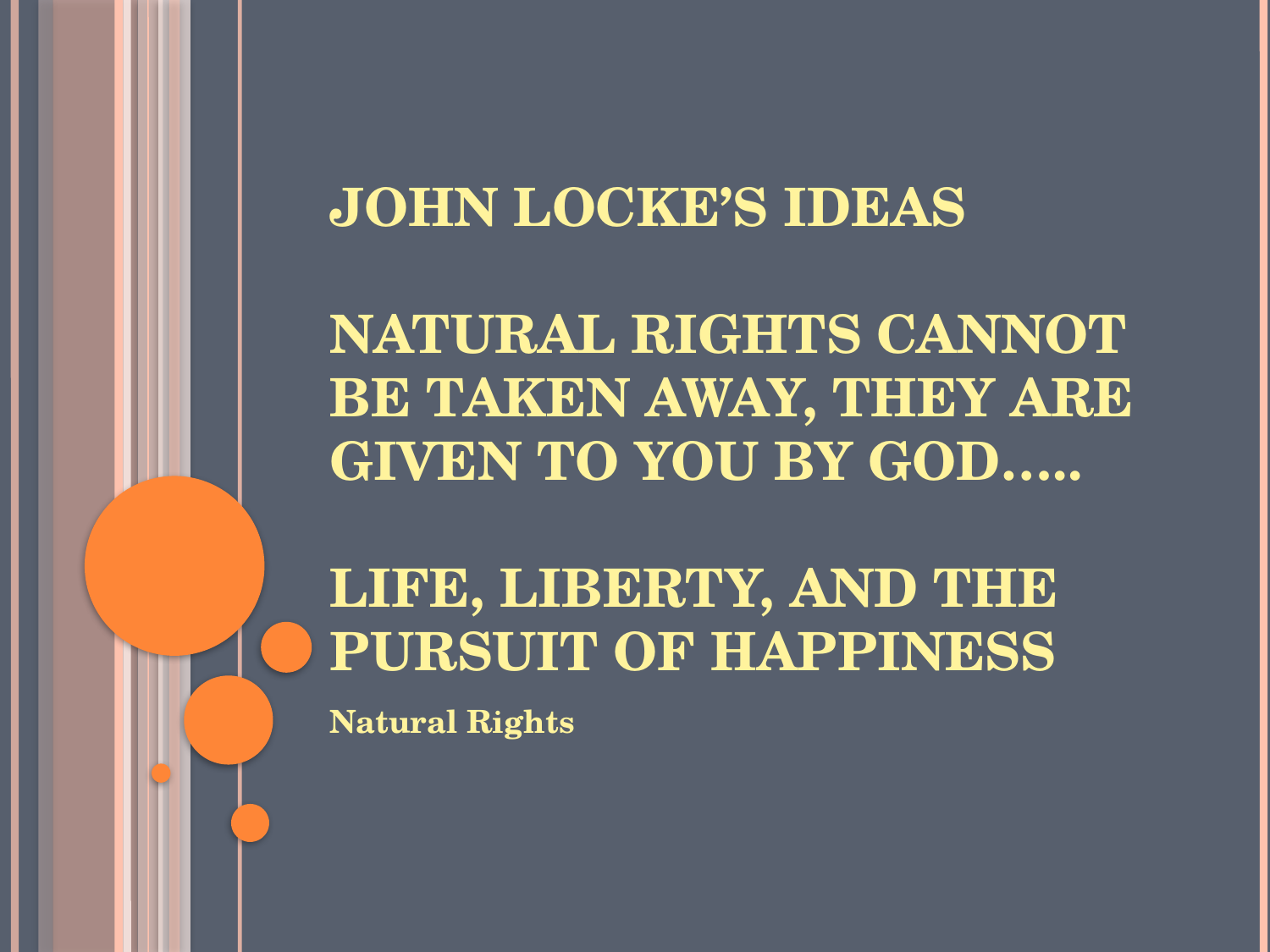

# John Locke’s Ideas Natural rights cannot be taken away, they are given to you by God….. Life, Liberty, and the Pursuit of Happiness
Natural Rights